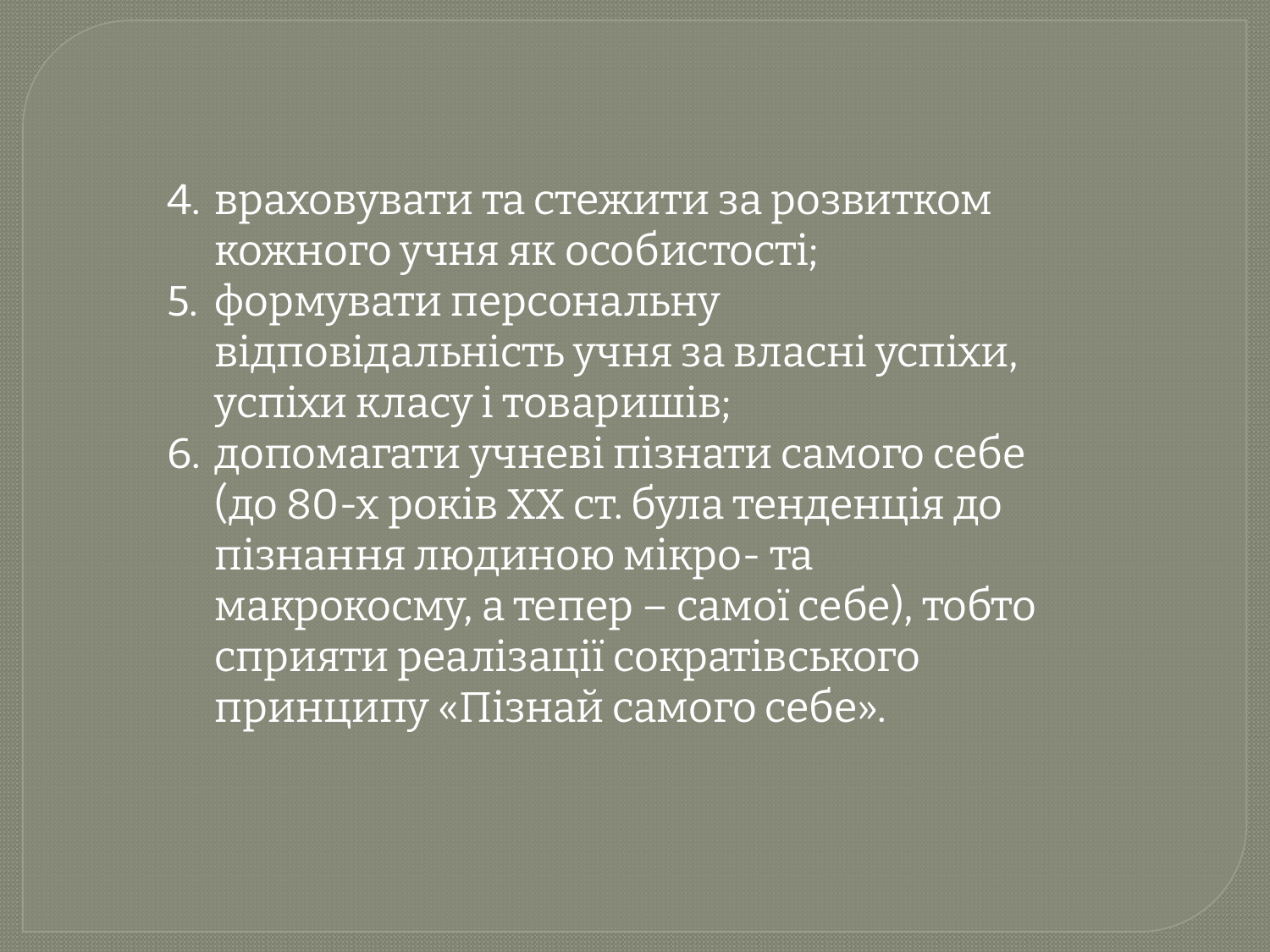

враховувати та стежити за розвитком кожного учня як особистості;
формувати персональну відповідальність учня за власні успіхи, успіхи класу і товаришів;
допомагати учневі пізнати самого себе (до 80-х років XX ст. була тенденція до пізнання людиною мікро- та макрокосму, а тепер – самої себе), тобто сприяти реалізації сократівського принципу «Пізнай самого себе».